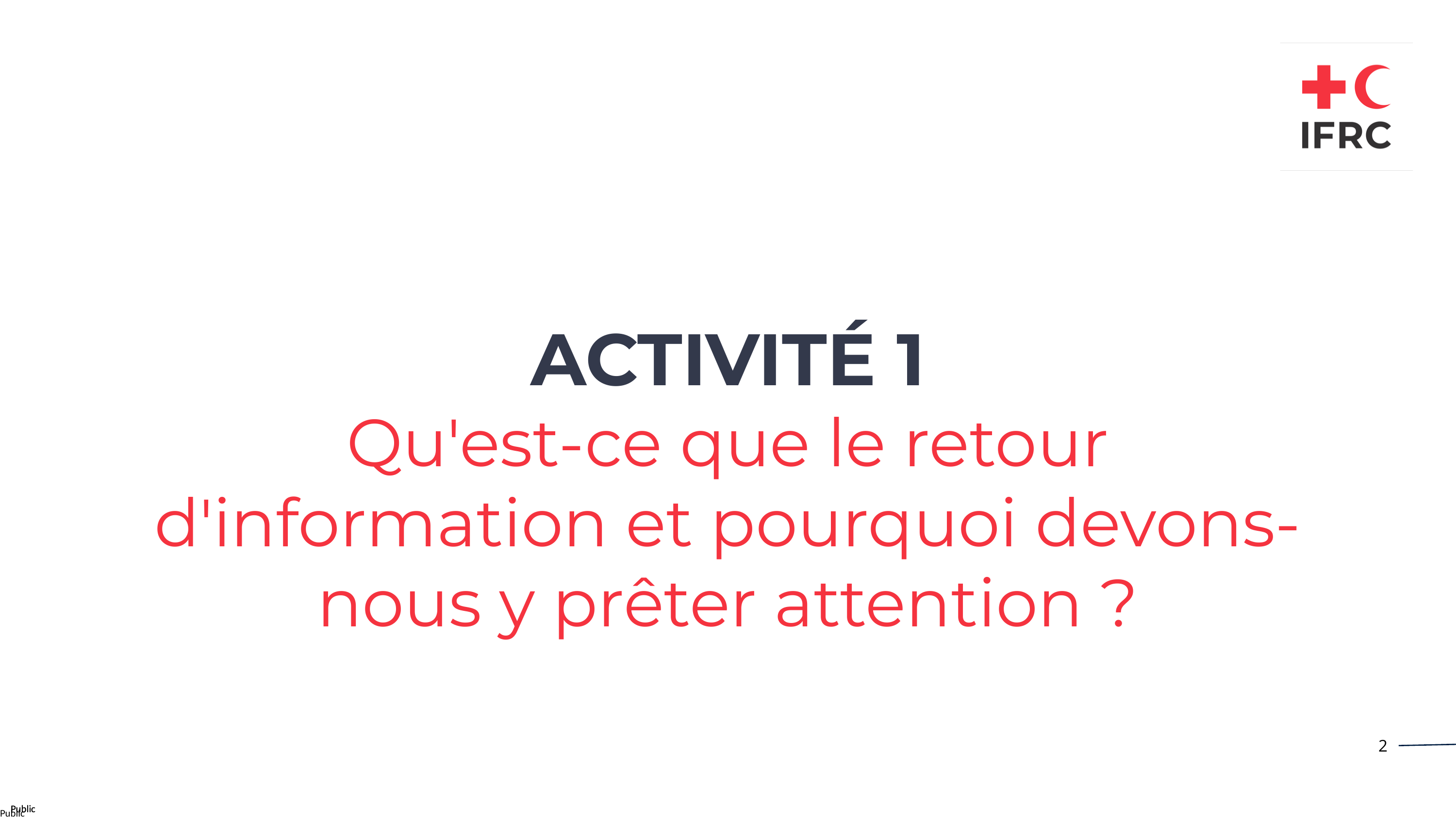

ACTIVITÉ 1
Qu'est-ce que le retour d'information et pourquoi devons-nous y prêter attention ?